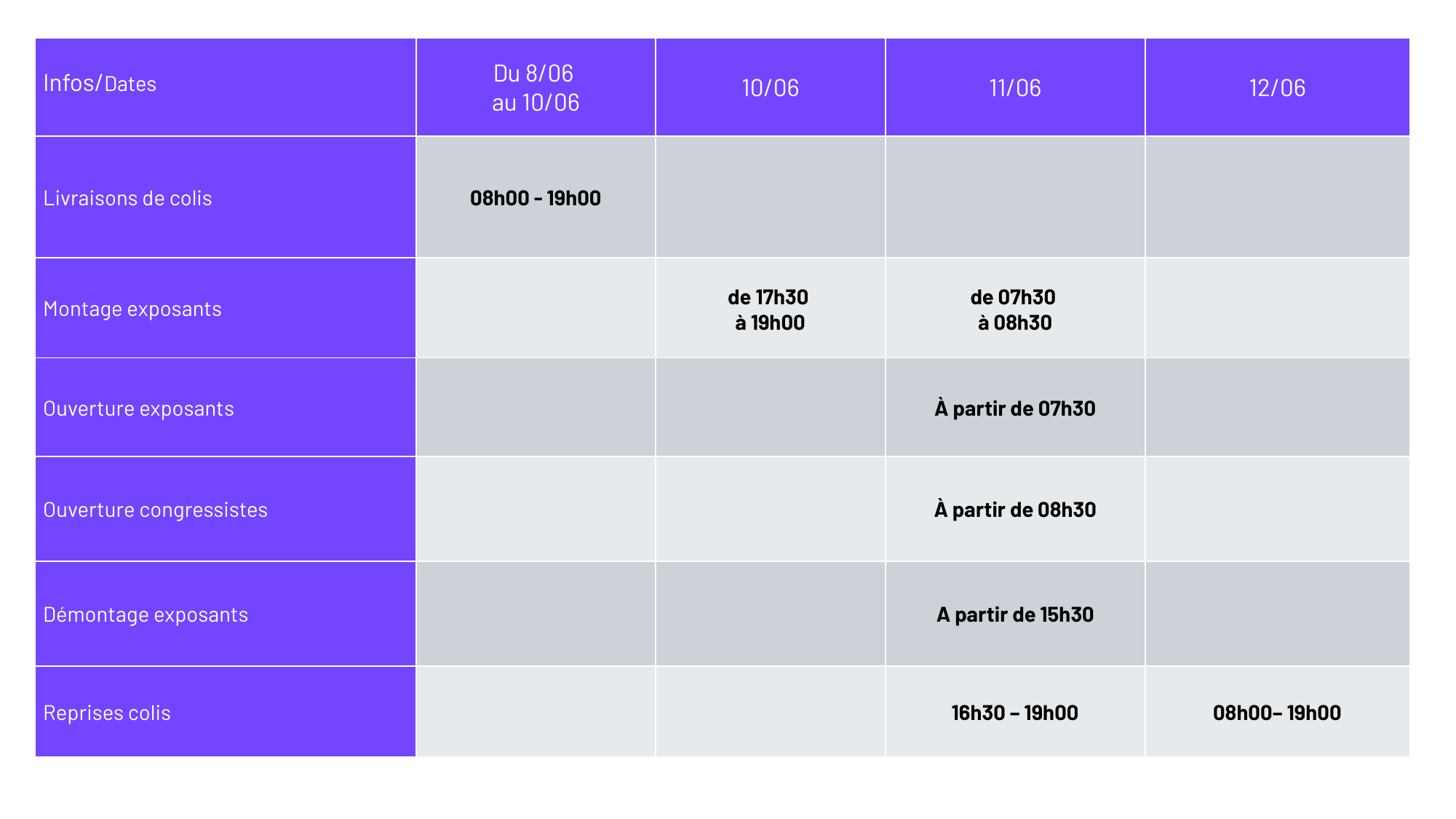

| Infos/Dates | Du 8/06 au 10/06 | 10/06 | 11/06 | 12/06 |
| --- | --- | --- | --- | --- |
| Livraisons de colis | 08h00 - 19h00 |  |  |  |
| Montage exposants |  | de 17h30 à 19h00 | de 07h30 à 08h30 |  |
| Ouverture exposants |  |  | À partir de 07h30 |  |
| Ouverture congressistes |  |  | À partir de 08h30 |  |
| Démontage exposants |  |  | A partir de 15h30 |  |
| Reprises colis |  |  | 16h30 – 19h00 | 08h00– 19h00 |